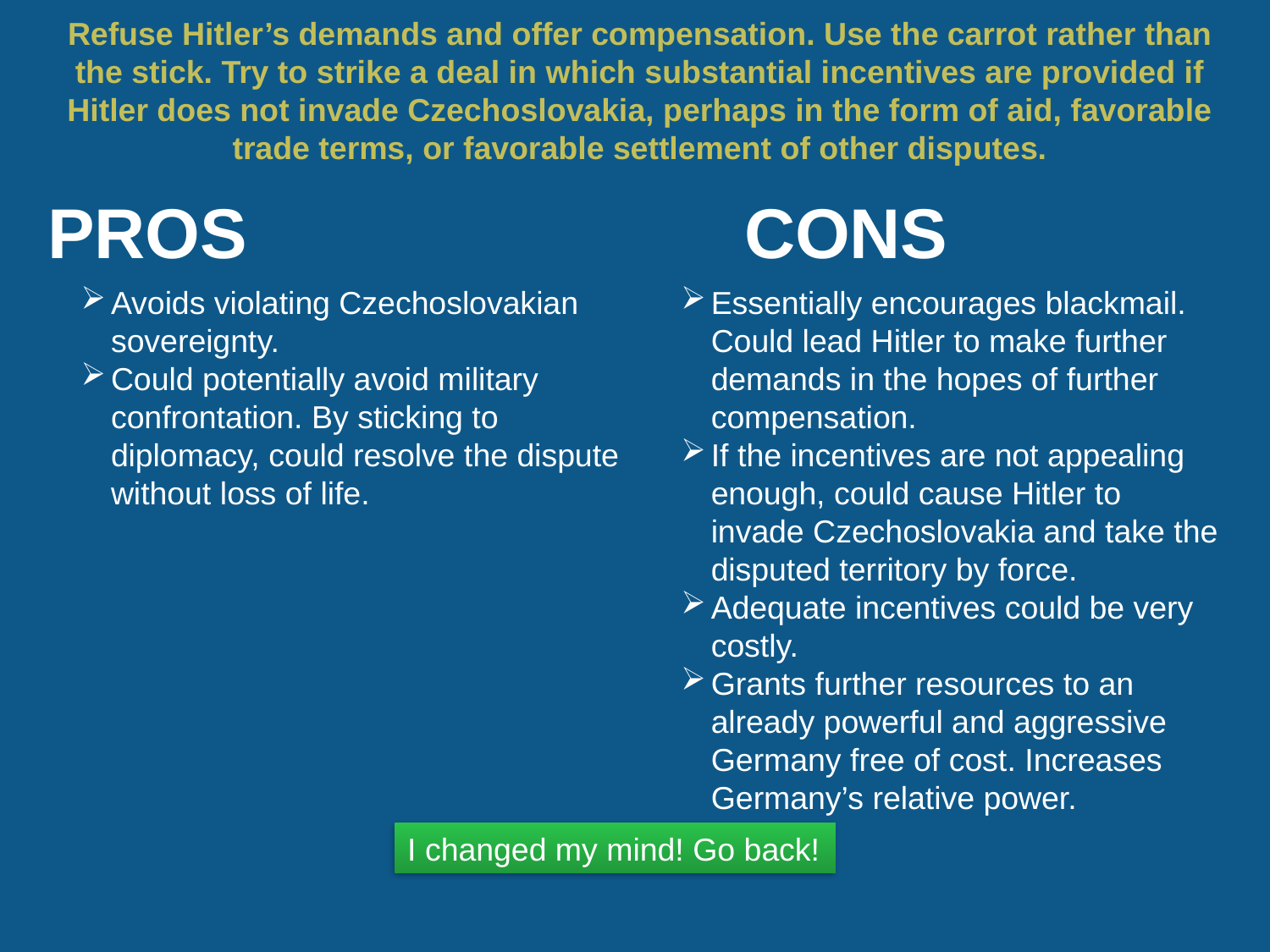

# Refuse Hitler’s demands and offer compensation. Use the carrot rather than the stick. Try to strike a deal in which substantial incentives are provided if Hitler does not invade Czechoslovakia, perhaps in the form of aid, favorable trade terms, or favorable settlement of other disputes.
Avoids violating Czechoslovakian sovereignty.
Could potentially avoid military confrontation. By sticking to diplomacy, could resolve the dispute without loss of life.
Essentially encourages blackmail. Could lead Hitler to make further demands in the hopes of further compensation.
If the incentives are not appealing enough, could cause Hitler to invade Czechoslovakia and take the disputed territory by force.
Adequate incentives could be very costly.
Grants further resources to an already powerful and aggressive Germany free of cost. Increases  Germany’s relative power.